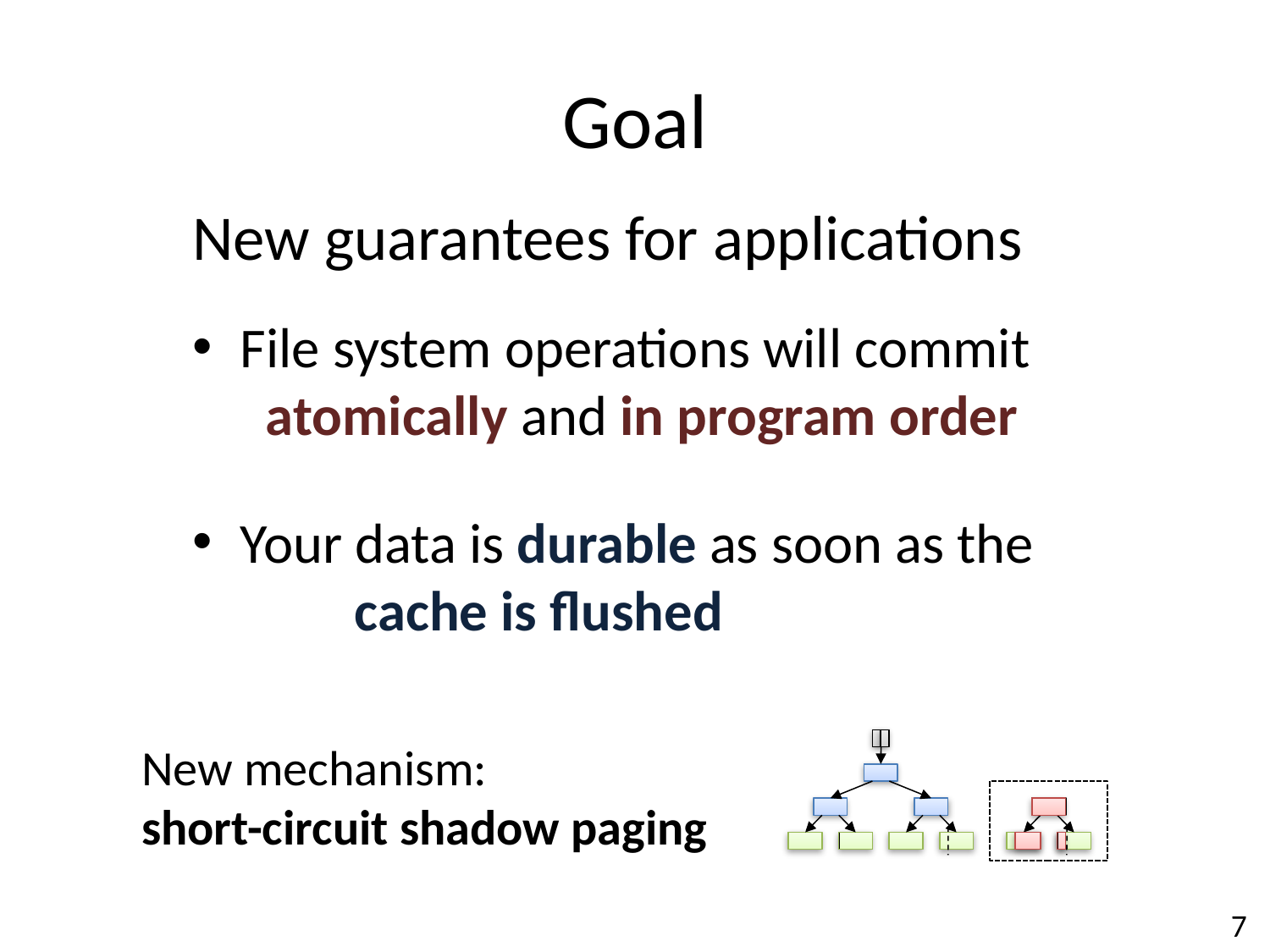

# Goal
New guarantees for applications

File system operations will commit     atomically and in program order

Your data is durable as soon as the            cache is flushed
    New mechanism:
    short-circuit shadow paging

7